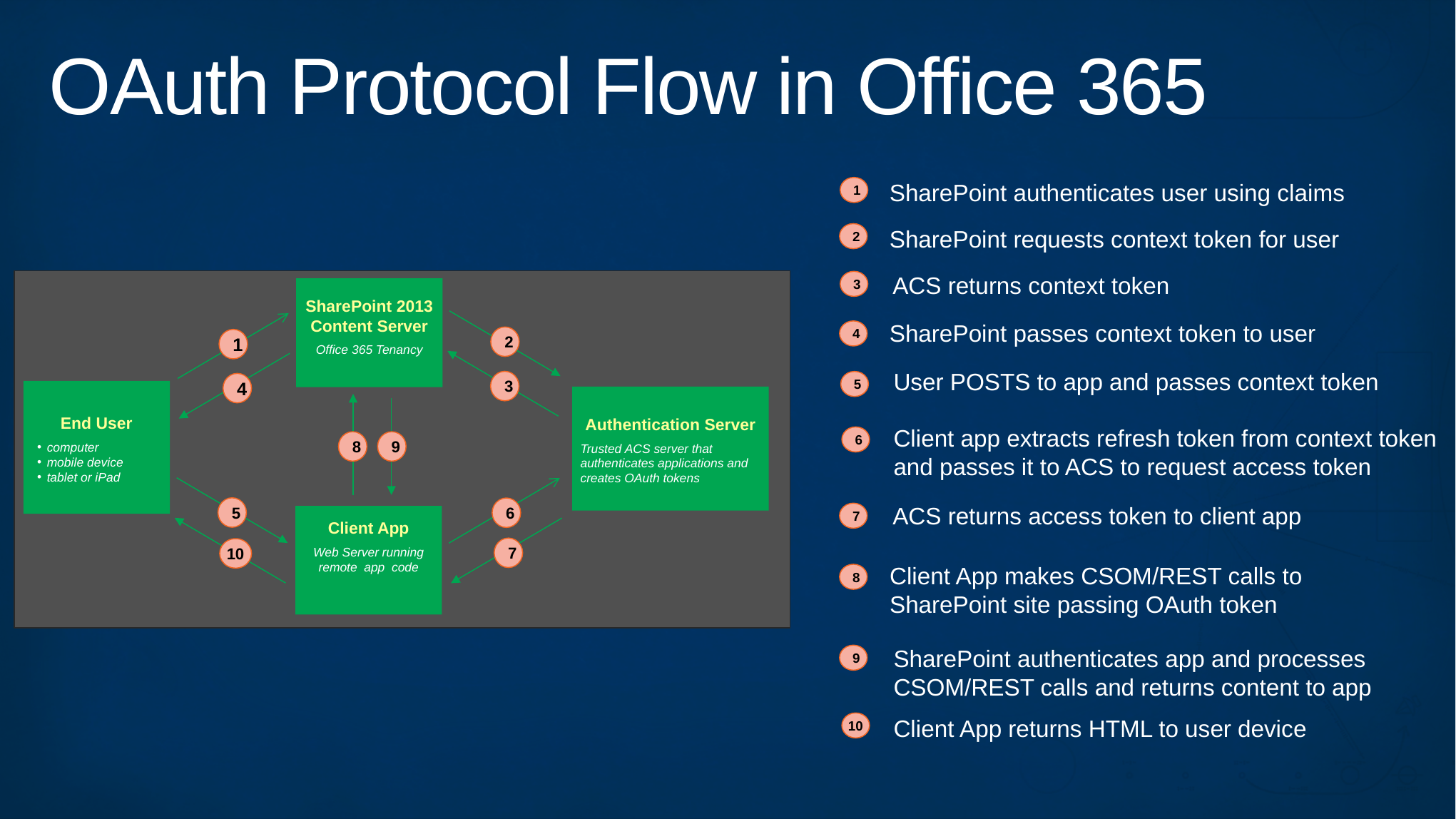

# OAuth Protocol Flow in Office 365
1
SharePoint authenticates user using claims
1
2
SharePoint requests context token for user
2

ACS returns context token
3
3
SharePoint 2013
Content Server
Office 365 Tenancy

SharePoint passes context token to user
4
4
User POSTS to app and passes context token
5
5
End User
computer
mobile device
tablet or iPad
Authentication Server
Trusted ACS server that authenticates applications and creates OAuth tokens
8
Client App makes CSOM/REST calls to
SharePoint site passing OAuth token
8
9
SharePoint authenticates app and processes
CSOM/REST calls and returns content to app
9
Client app extracts refresh token from context token
and passes it to ACS to request access token
6
6
ACS returns access token to client app
7
7
Client App
Web Server running remote  app  code

10
10
Client App returns HTML to user device